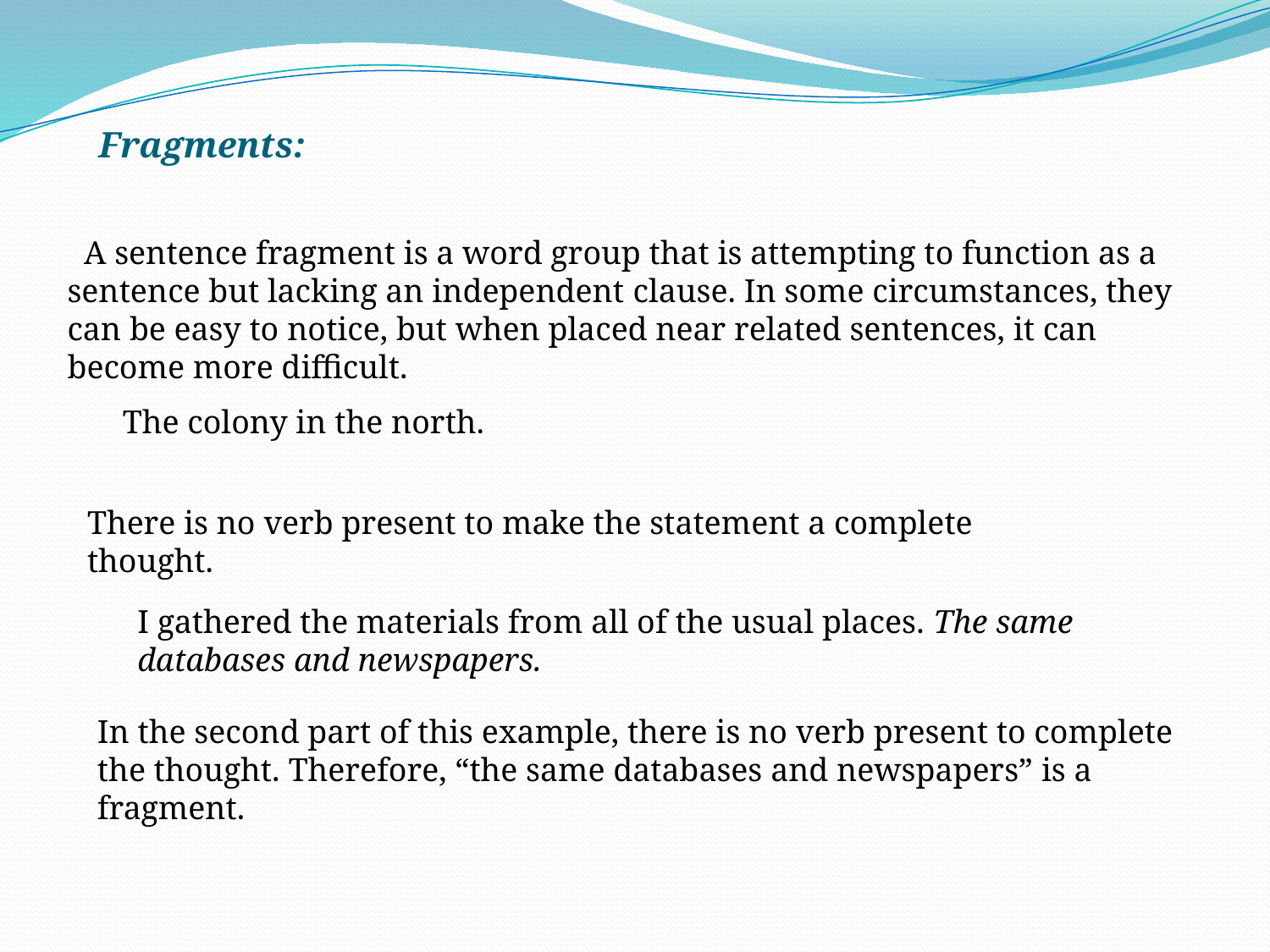

Fragments:
  A sentence fragment is a word group that is attempting to function as a sentence but lacking an independent clause. In some circumstances, they can be easy to notice, but when placed near related sentences, it can become more difficult.
The colony in the north.
There is no verb present to make the statement a complete thought.
I gathered the materials from all of the usual places. The same databases and newspapers.
In the second part of this example, there is no verb present to complete the thought. Therefore, “the same databases and newspapers” is a fragment.